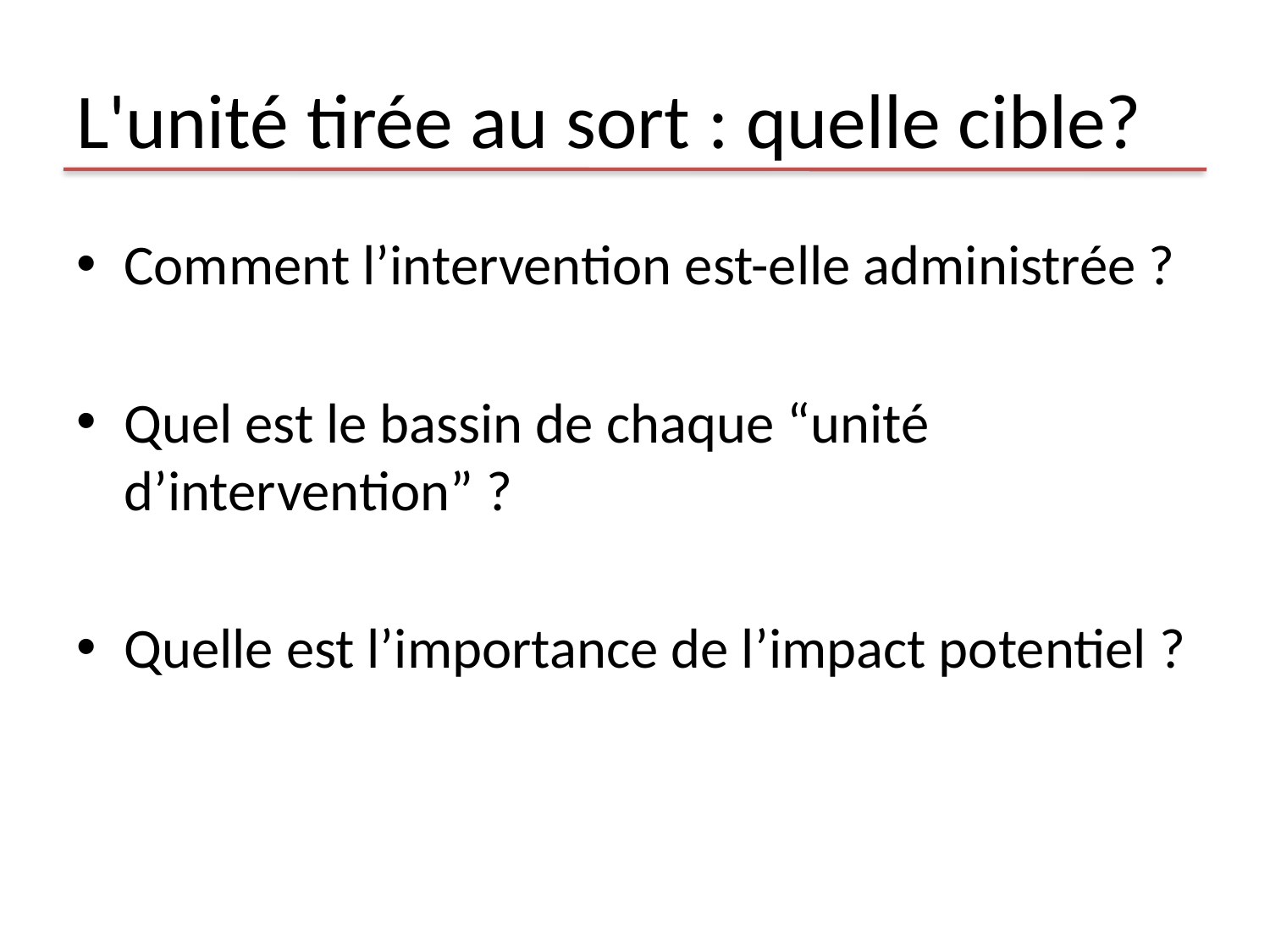

# L'unité tirée au sort : quelle cible?
Comment l’intervention est-elle administrée ?

Quel est le bassin de chaque “unité d’intervention” ?

Quelle est l’importance de l’impact potentiel ?